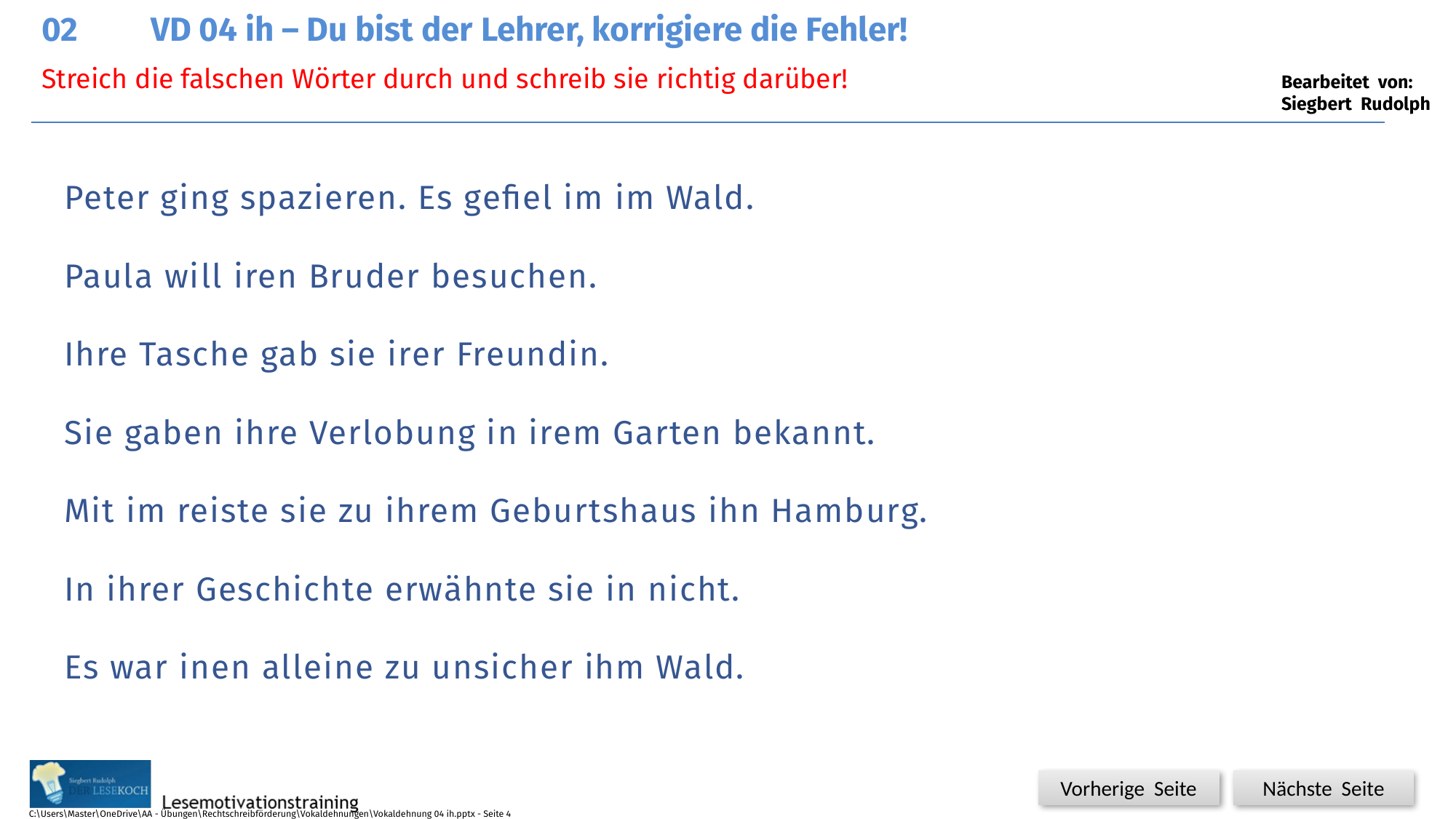

02	VD 04 ih – Du bist der Lehrer, korrigiere die Fehler!
4
Streich die falschen Wörter durch und schreib sie richtig darüber!
Peter ging spazieren. Es gefiel im im Wald.
Paula will iren Bruder besuchen.
Ihre Tasche gab sie irer Freundin.
Sie gaben ihre Verlobung in irem Garten bekannt.
Mit im reiste sie zu ihrem Geburtshaus ihn Hamburg.
In ihrer Geschichte erwähnte sie in nicht.
Es war inen alleine zu unsicher ihm Wald.
C:\Users\Master\OneDrive\AA - Übungen\Rechtschreibförderung\Vokaldehnungen\Vokaldehnung 04 ih.pptx - Seite 4